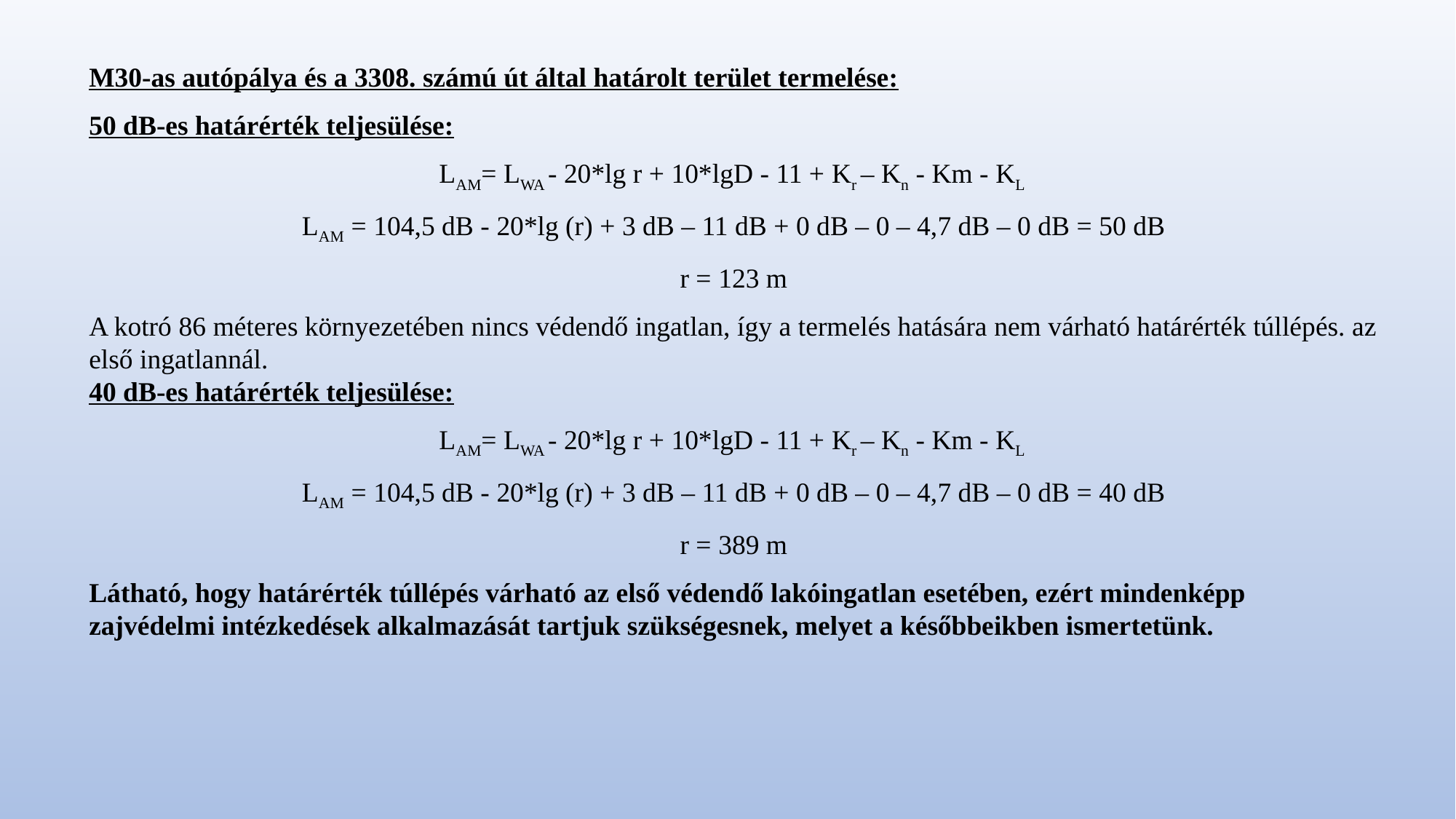

M30-as autópálya és a 3308. számú út által határolt terület termelése:
50 dB-es határérték teljesülése:
LAM= LWA - 20*lg r + 10*lgD - 11 + Kr – Kn - Km - KL
LAM = 104,5 dB - 20*lg (r) + 3 dB – 11 dB + 0 dB – 0 – 4,7 dB – 0 dB = 50 dB
r = 123 m
A kotró 86 méteres környezetében nincs védendő ingatlan, így a termelés hatására nem várható határérték túllépés. az első ingatlannál.
40 dB-es határérték teljesülése:
LAM= LWA - 20*lg r + 10*lgD - 11 + Kr – Kn - Km - KL
LAM = 104,5 dB - 20*lg (r) + 3 dB – 11 dB + 0 dB – 0 – 4,7 dB – 0 dB = 40 dB
r = 389 m
Látható, hogy határérték túllépés várható az első védendő lakóingatlan esetében, ezért mindenképp zajvédelmi intézkedések alkalmazását tartjuk szükségesnek, melyet a későbbeikben ismertetünk.